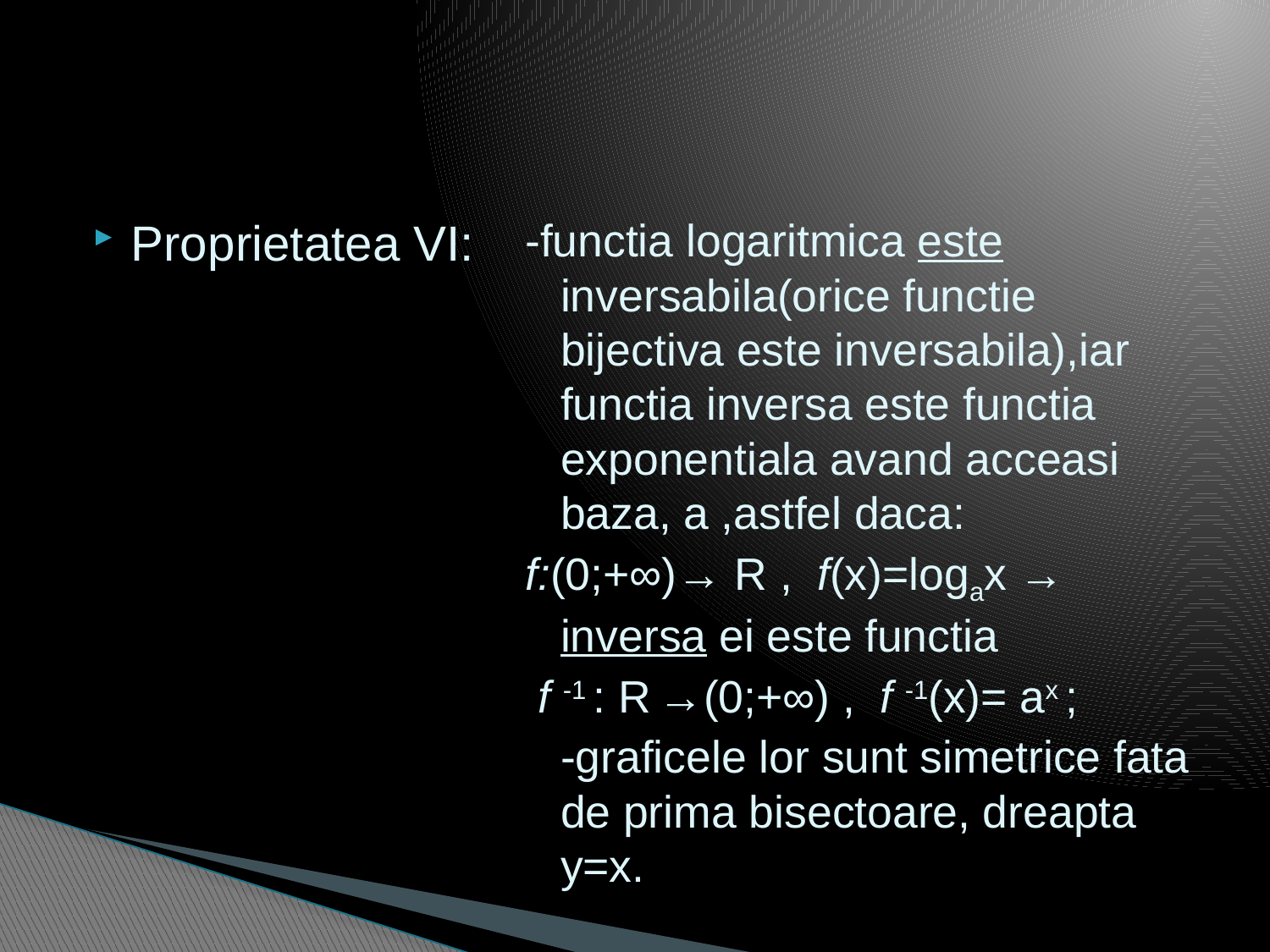

#
Proprietatea VI:
-functia logaritmica este inversabila(orice functie bijectiva este inversabila),iar functia inversa este functia exponentiala avand acceasi baza, a ,astfel daca:
f:(0;+∞)→ R ,  f(x)=logax → inversa ei este functia
 f -1 : R →(0;+∞) ,  f -1(x)= ax ;
	-graficele lor sunt simetrice fata de prima bisectoare, dreapta y=x.